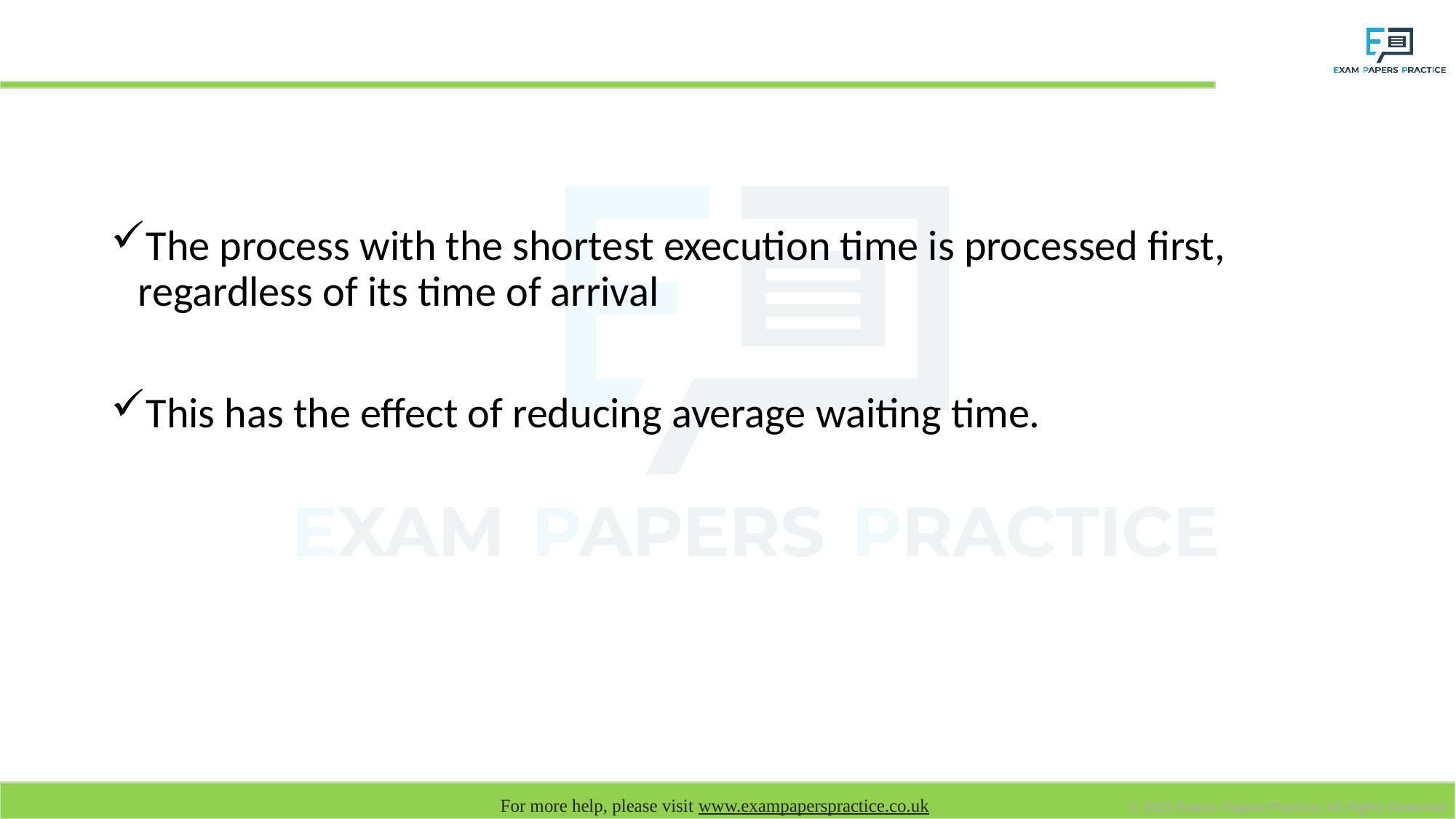

# Shortest job first (SJF)
The process with the shortest execution time is processed first, regardless of its time of arrival

This has the effect of reducing average waiting time.